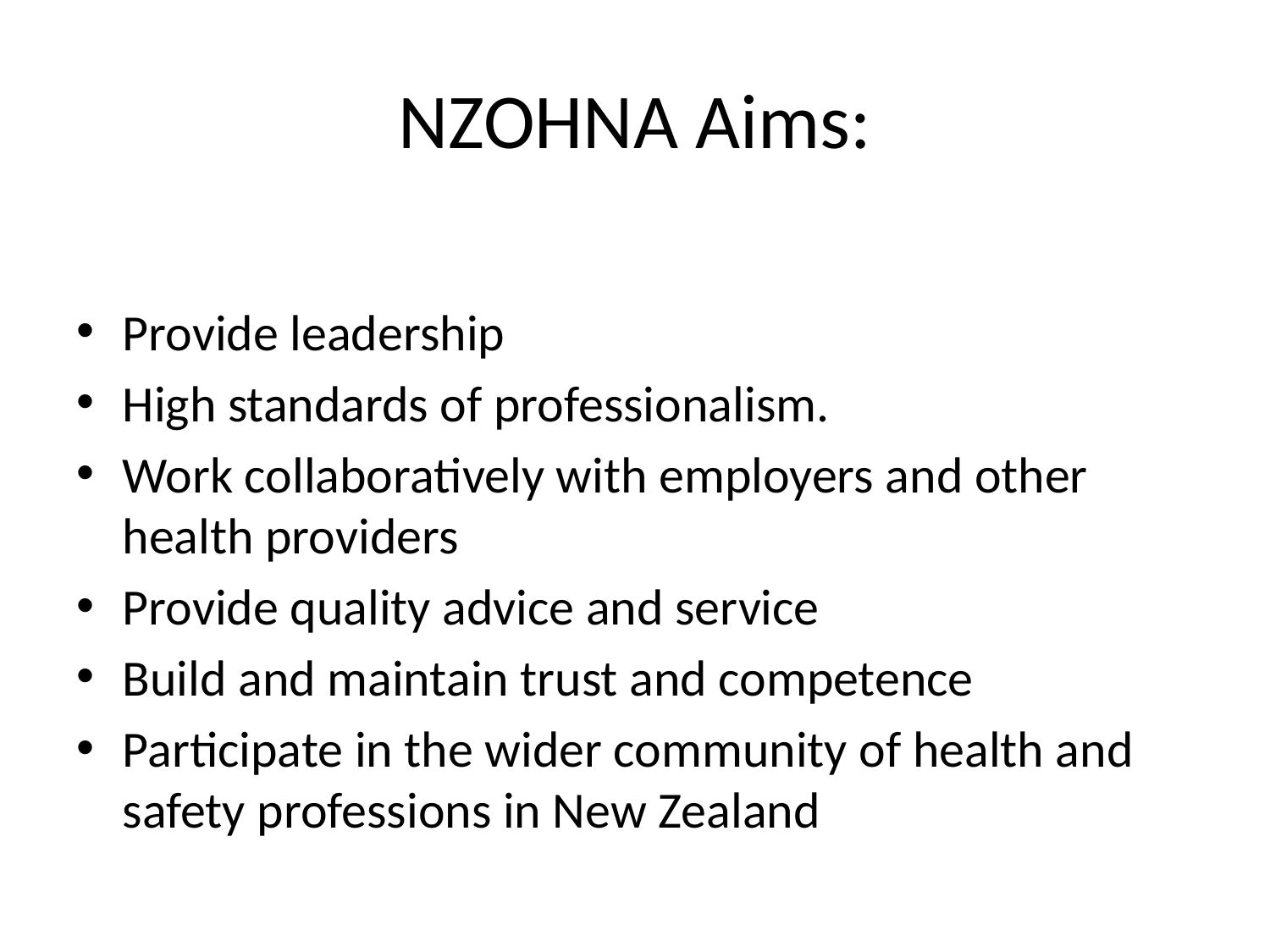

# NZOHNA Aims:

Provide leadership
High standards of professionalism.
Work collaboratively with employers and other health providers
Provide quality advice and service
Build and maintain trust and competence
Participate in the wider community of health and safety professions in New Zealand